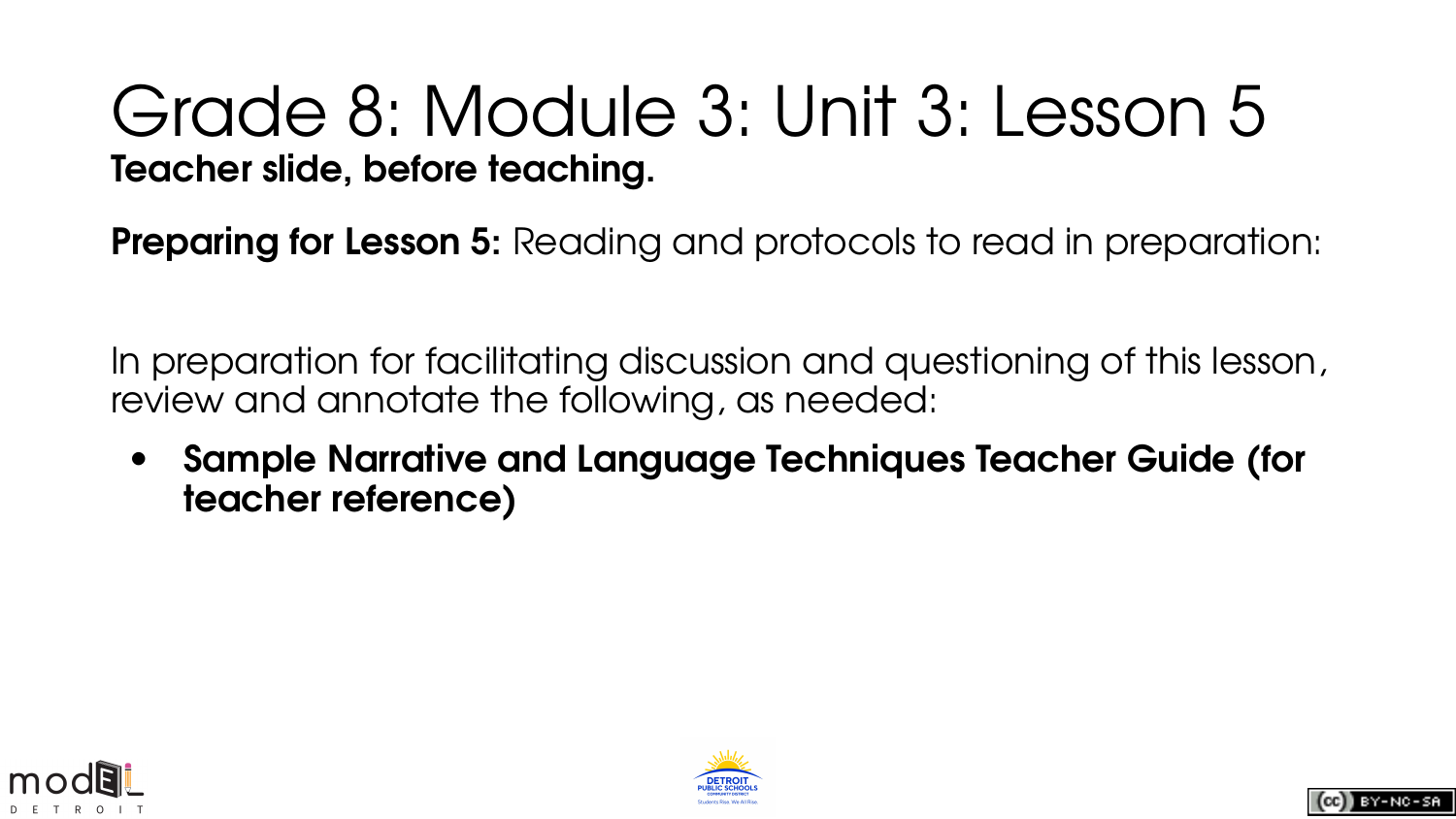

# Grade 8: Module 3: Unit 3: Lesson 5
Teacher slide, before teaching.

Preparing for Lesson 5: Reading and protocols to read in preparation:

In preparation for facilitating discussion and questioning of this lesson, review and annotate the following, as needed:
Sample Narrative and Language Techniques Teacher Guide (for teacher reference)